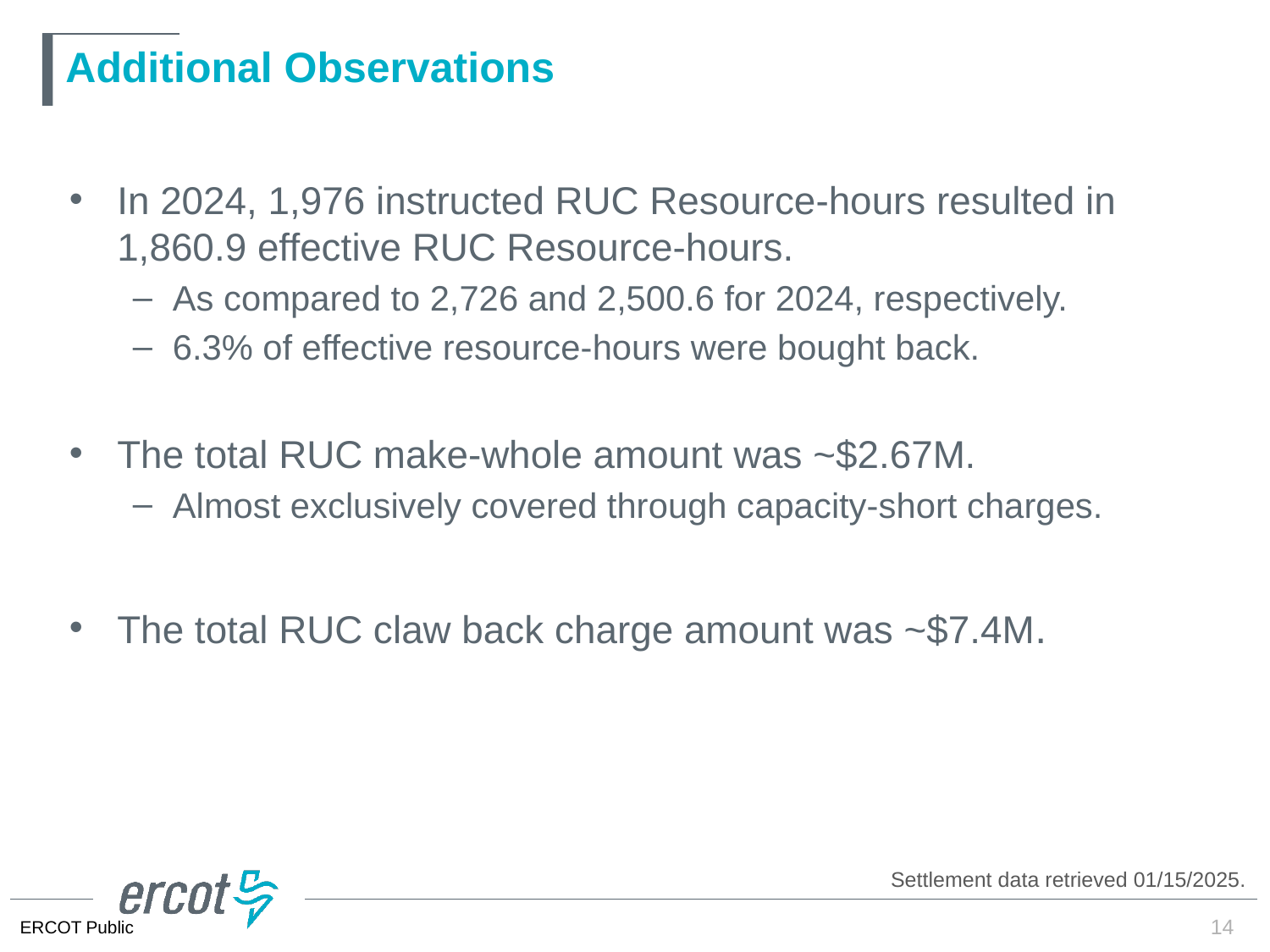

# Additional Observations
In 2024, 1,976 instructed RUC Resource-hours resulted in 1,860.9 effective RUC Resource-hours.
As compared to 2,726 and 2,500.6 for 2024, respectively.
6.3% of effective resource-hours were bought back.

The total RUC make-whole amount was ~$2.67M.
Almost exclusively covered through capacity-short charges.

The total RUC claw back charge amount was ~$7.4M.

Settlement data retrieved 01/15/2025.
14